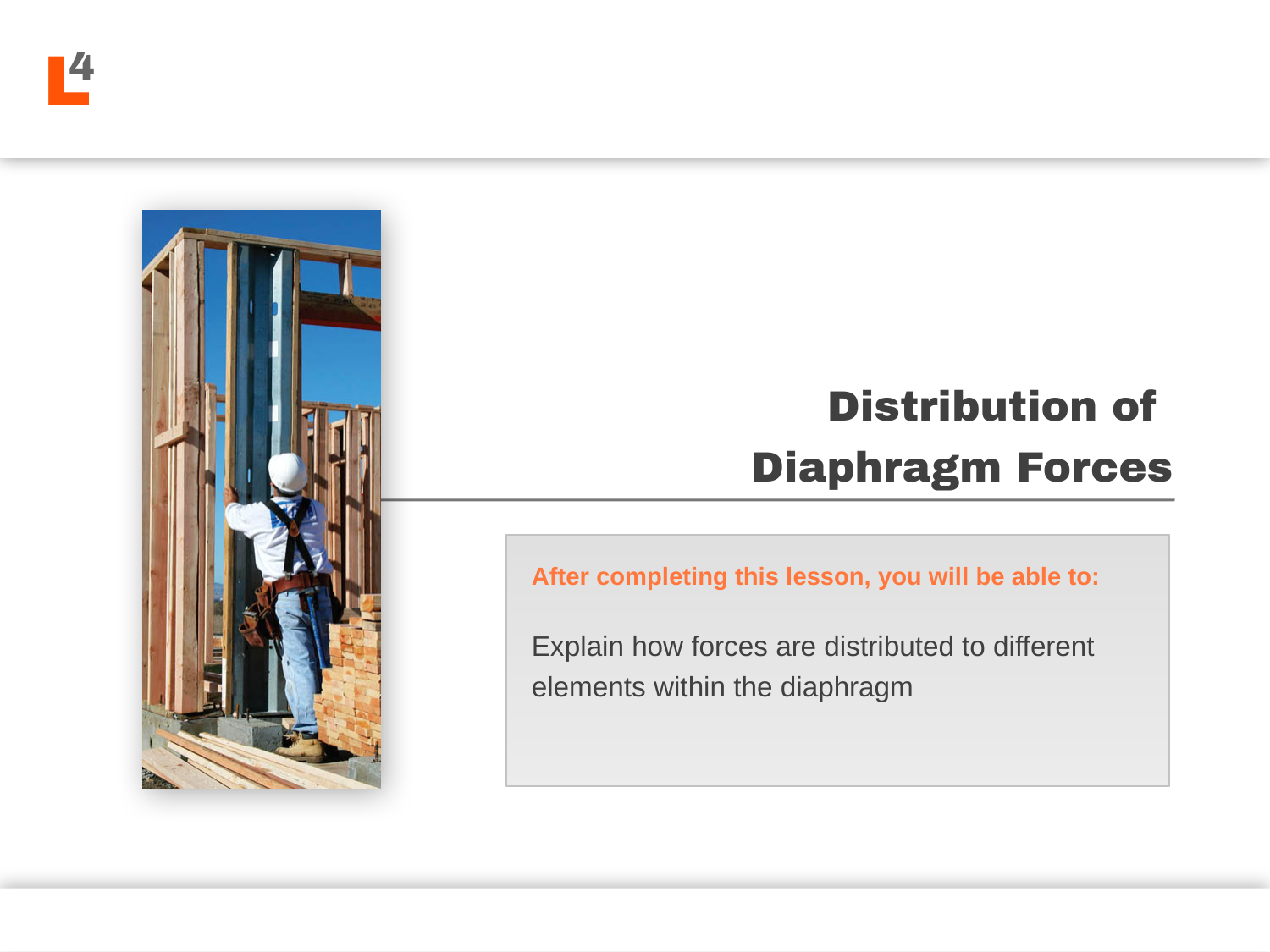

L
4
Distribution of
Diaphragm Forces
After completing this lesson, you will be able to:
Explain how forces are distributed to different elements within the diaphragm